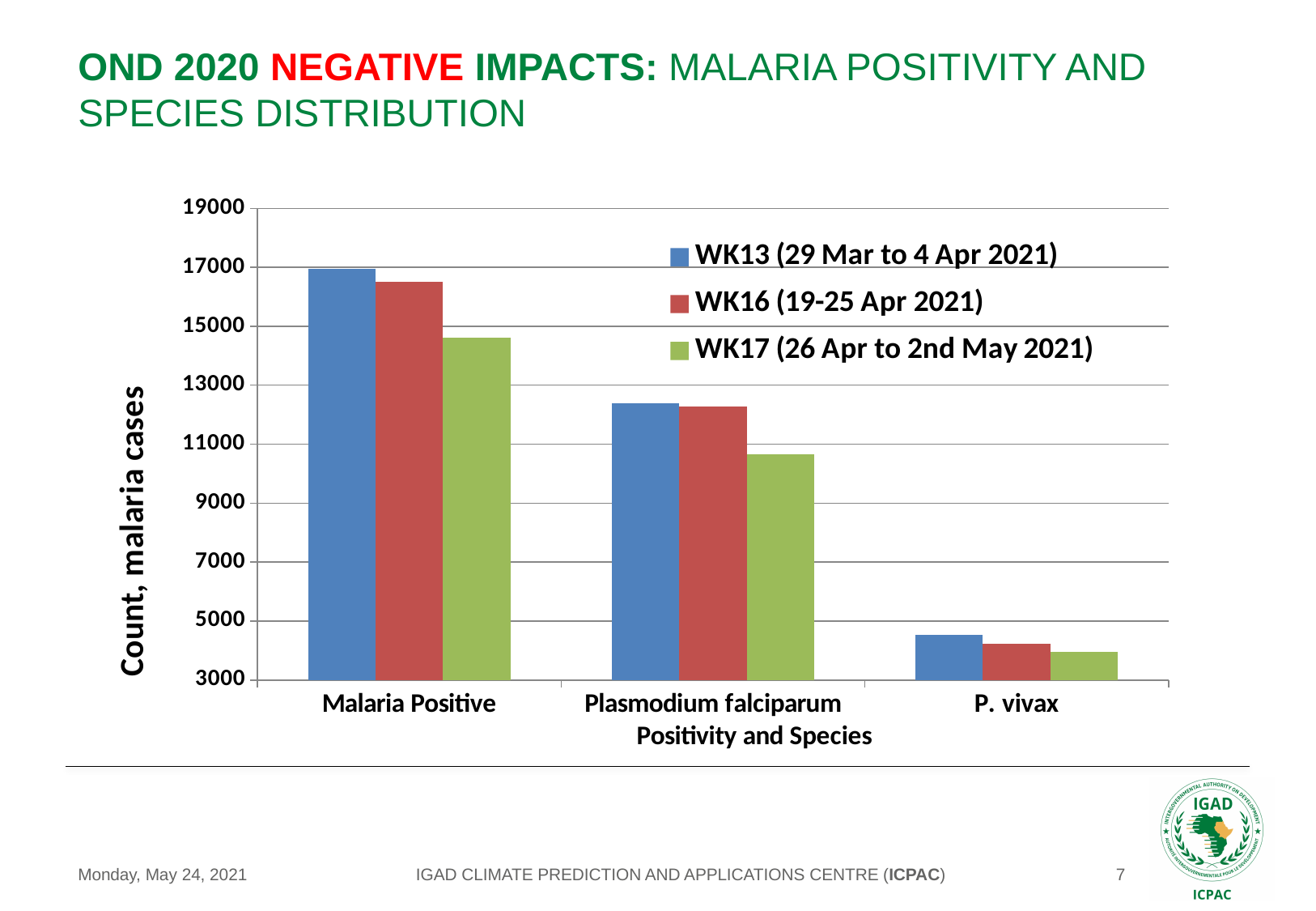

# OND 2020 NEGATIVE IMPACTS: Malaria positivity and species distribution

### Chart

| Category | WK13 (29 Mar to 4 Apr 2021) | WK16 (19-25 Apr 2021) | WK17 (26 Apr to 2nd May 2021) |
|---|---|---|---|
| Malaria Positive | 16937.0 | 16510.0 | 14606.0 |
| Plasmodium falciparum | 12394.0 | 12272.0 | 10652.0 |
| P. vivax | 4543.0 | 4238.0 | 3954.0 |
IGAD CLIMATE PREDICTION AND APPLICATIONS CENTRE (ICPAC)
Monday, May 24, 2021
7